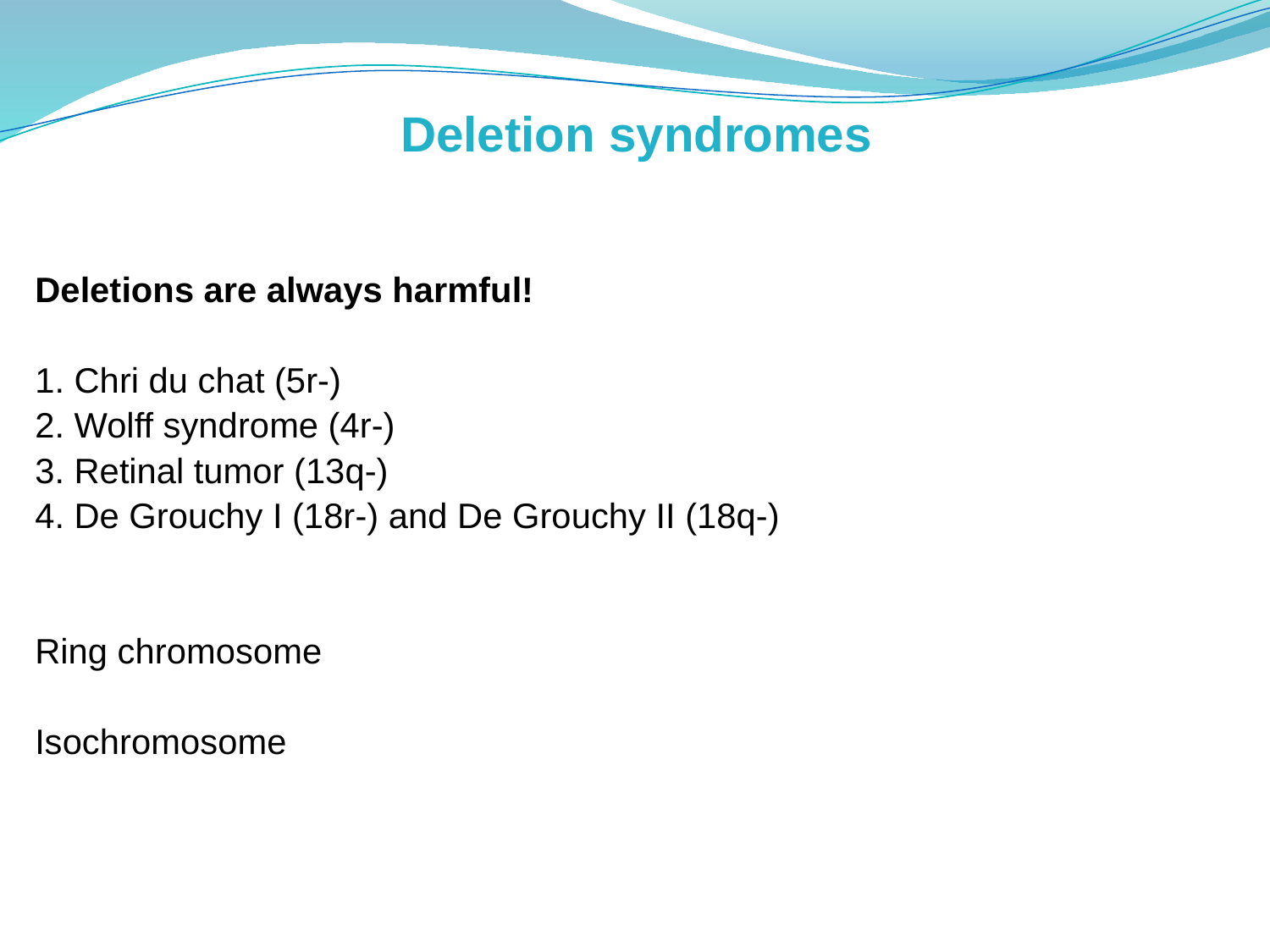

# Deletion syndromes
Deletions are always harmful!

1. Chri du chat (5r-)
2. Wolff syndrome (4r-)
3. Retinal tumor (13q-)
4. De Grouchy I (18r-) and De Grouchy II (18q-)

Ring chromosome

Isochromosome